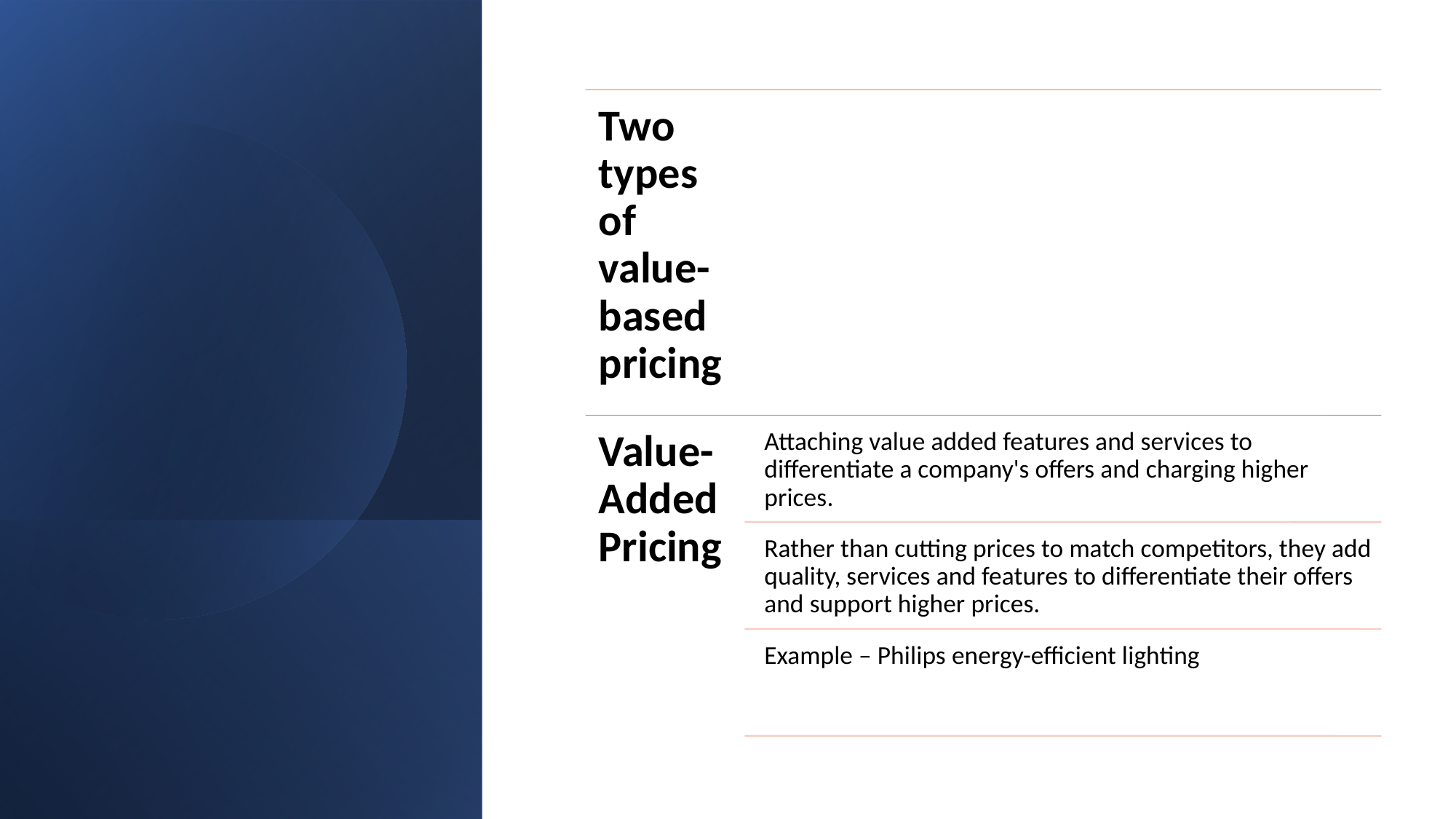

Two types of value-based pricing
Value-Added Pricing
Attaching value added features and services to differentiate a company's offers and charging higher prices.
Rather than cutting prices to match competitors, they add quality, services and features to differentiate their offers and support higher prices.
Example – Philips energy-efficient lighting